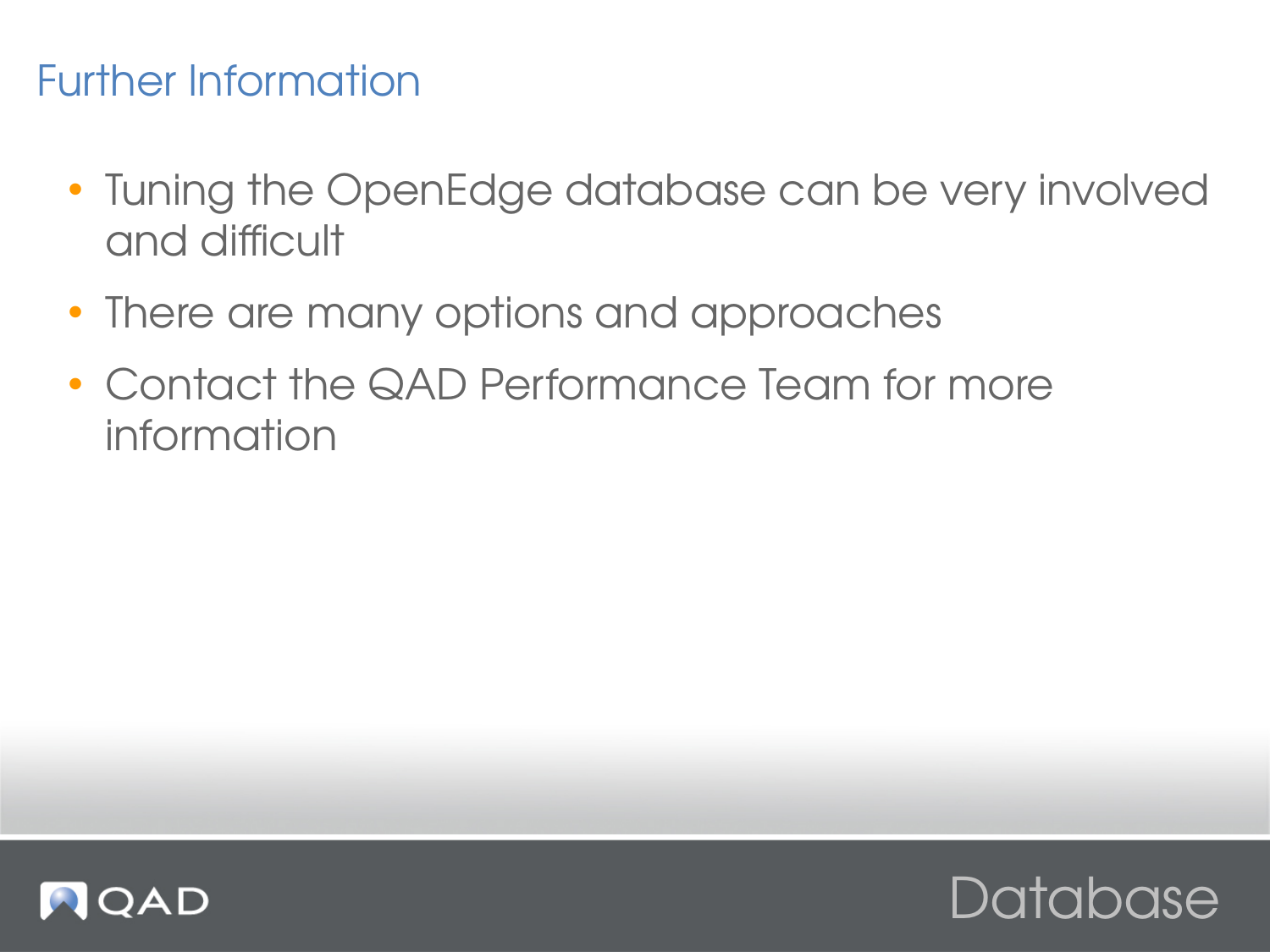

Further Information
Tuning the OpenEdge database can be very involved and difficult
There are many options and approaches
Contact the QAD Performance Team for more information
# Database